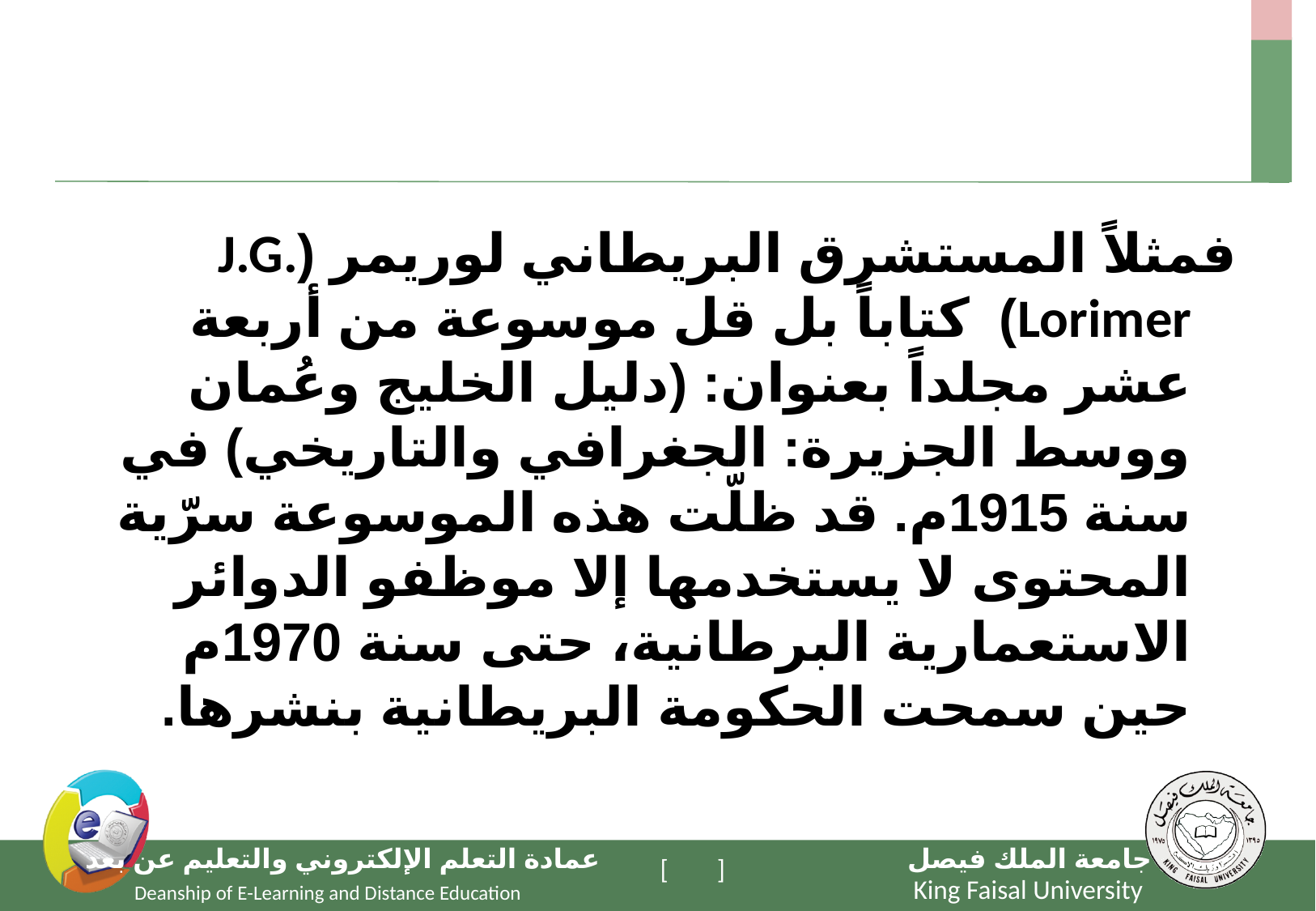

#
فمثلاً المستشرق البريطاني لوريمر (J.G. Lorimer)  كتاباً بل قل موسوعة من أربعة عشر مجلداً بعنوان: (دليل الخليج وعُمان ووسط الجزيرة: الجغرافي والتاريخي) في سنة 1915م. قد ظلّت هذه الموسوعة سرّية المحتوى لا يستخدمها إلا موظفو الدوائر الاستعمارية البرطانية، حتى سنة 1970م حين سمحت الحكومة البريطانية بنشرها.